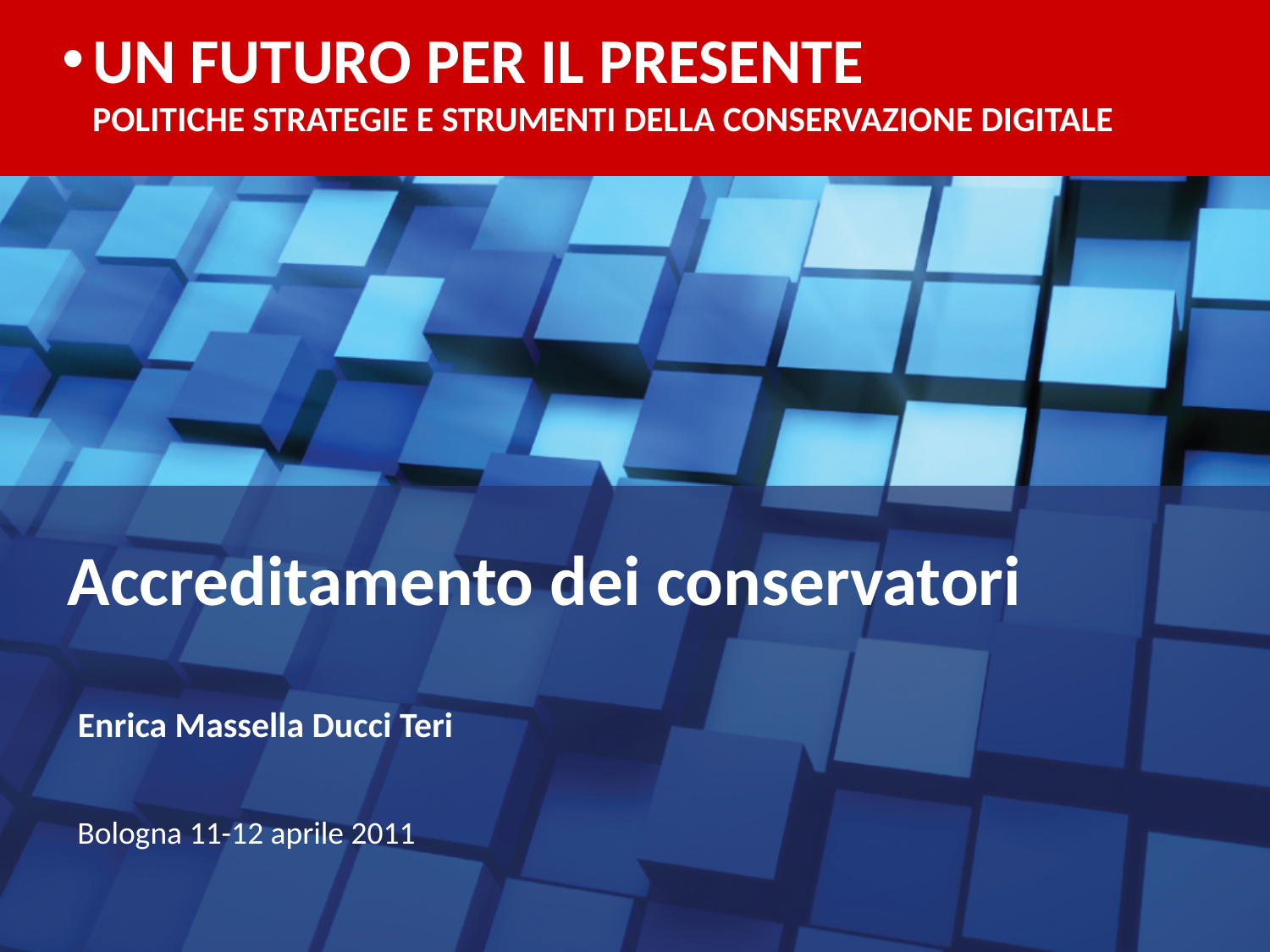

UN FUTURO PER IL PRESENTE
POLITICHE STRATEGIE E STRUMENTI DELLA CONSERVAZIONE DIGITALE
# Accreditamento dei conservatori
Enrica Massella Ducci Teri
Bologna 11-12 aprile 2011